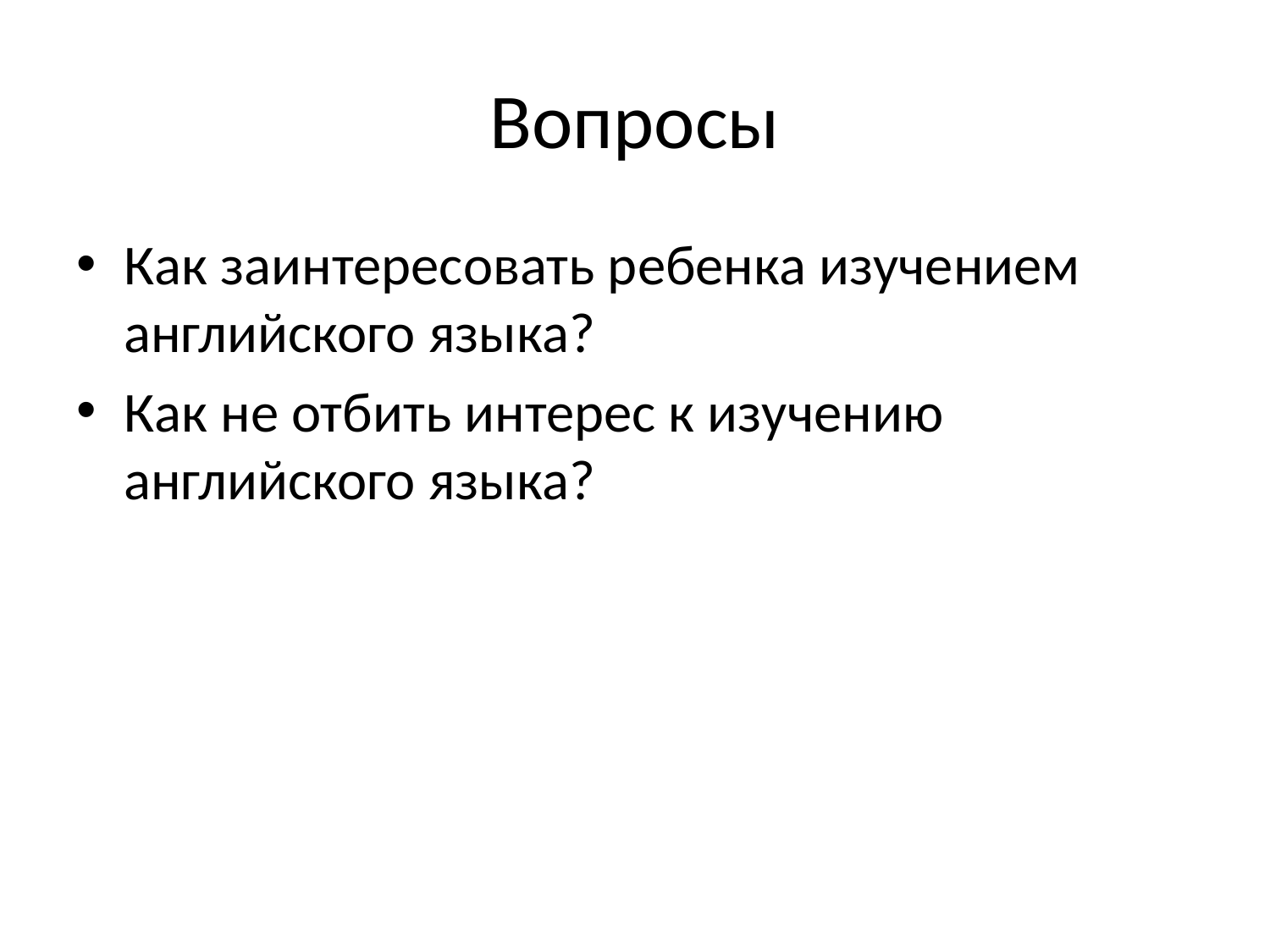

# Вопросы
Как заинтересовать ребенка изучением английского языка?
Как не отбить интерес к изучению английского языка?